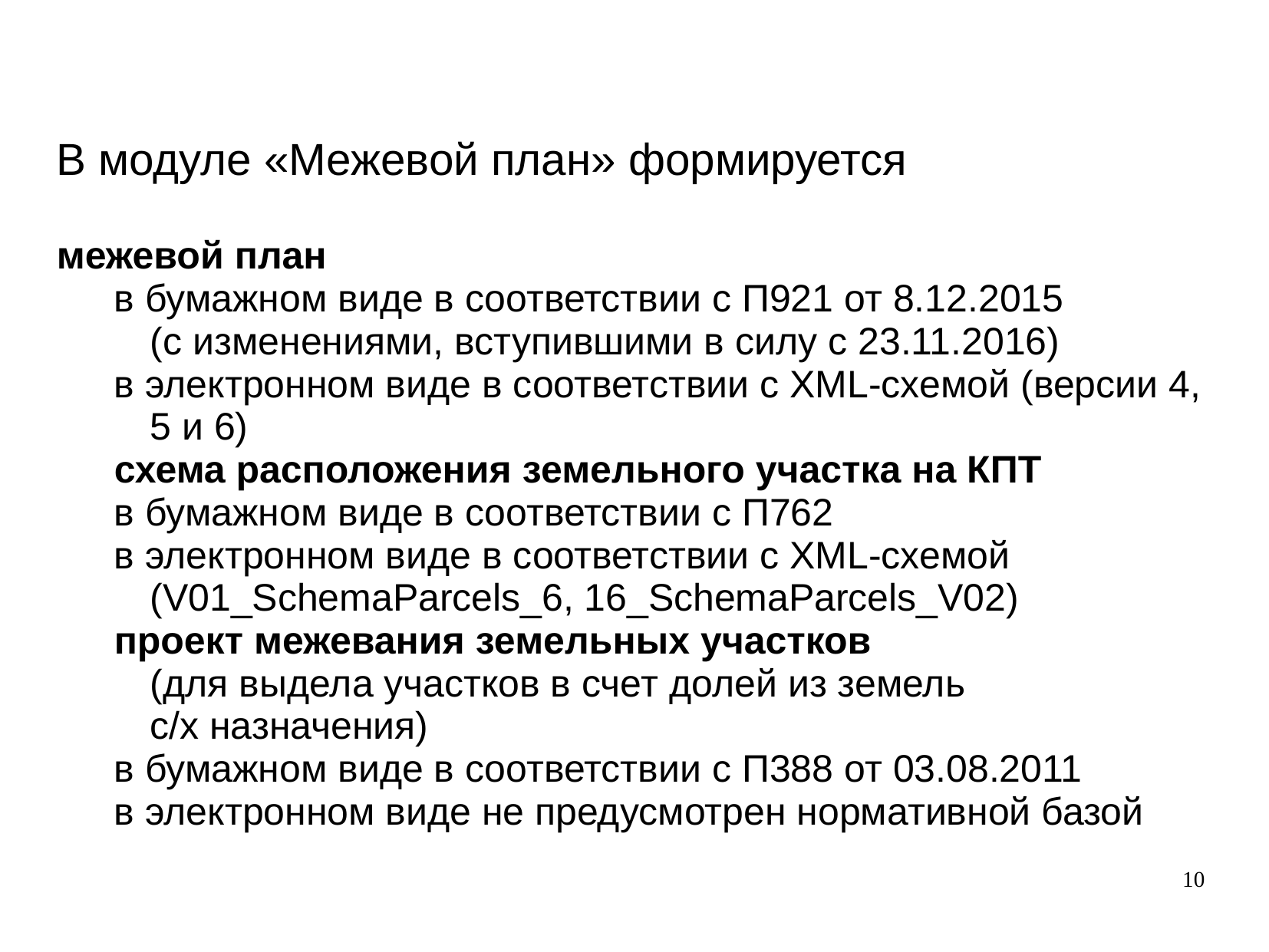

В модуле «Межевой план» формируется

межевой план
в бумажном виде в соответствии с П921 от 8.12.2015 (с изменениями, вступившими в силу с 23.11.2016)
в электронном виде в соответствии с XML-схемой (версии 4, 5 и 6)
схема расположения земельного участка на КПТ
в бумажном виде в соответствии с П762
в электронном виде в соответствии с XML-схемой (V01_SchemaParcels_6, 16_SchemaParcels_V02)
проект межевания земельных участков
(для выдела участков в счет долей из земель с/х назначения)
в бумажном виде в соответствии с П388 от 03.08.2011
в электронном виде не предусмотрен нормативной базой
10